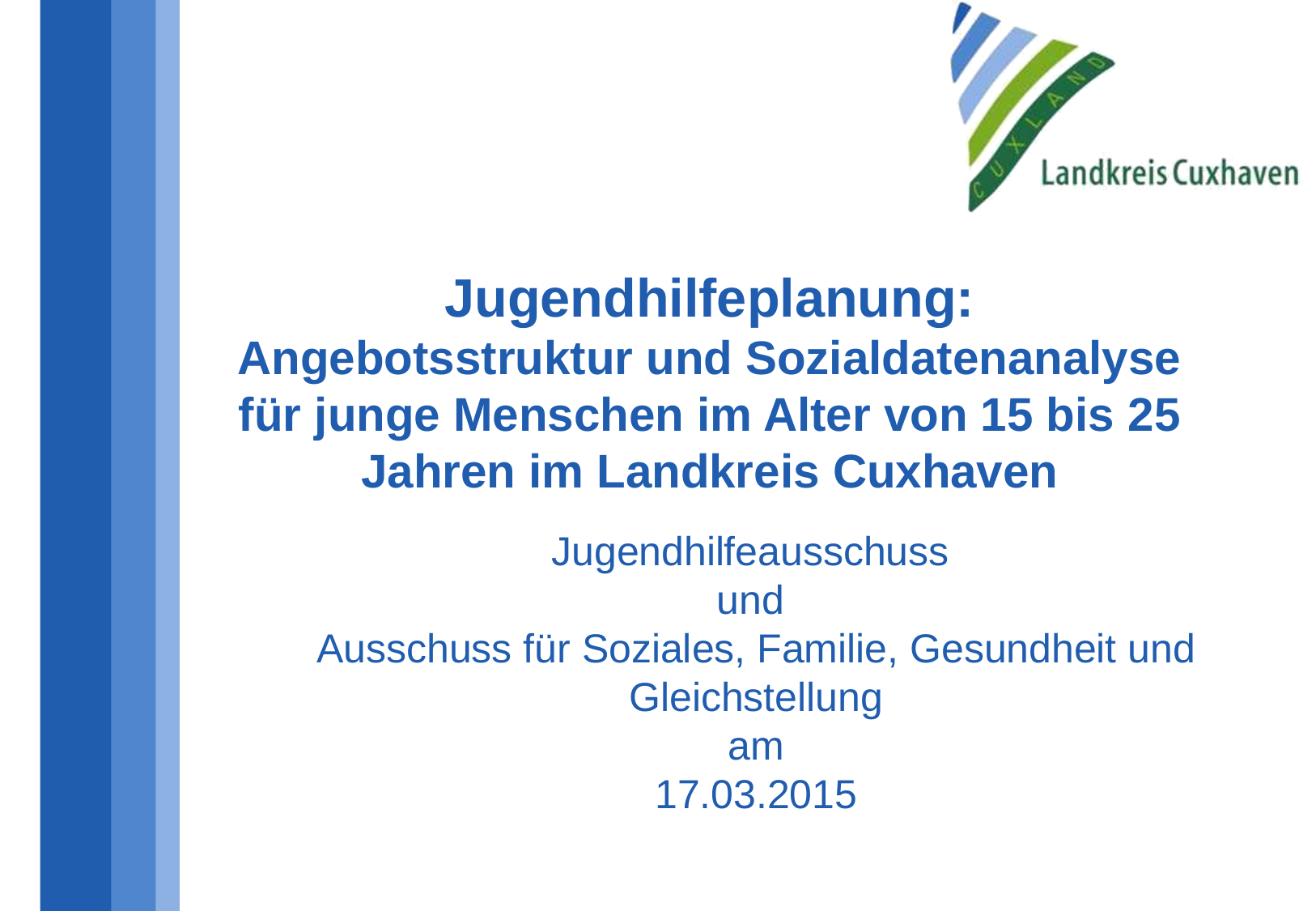

# Jugendhilfeplanung: Angebotsstruktur und Sozialdatenanalyse für junge Menschen im Alter von 15 bis 25 Jahren im Landkreis Cuxhaven

Jugendhilfeausschuss
und
Ausschuss für Soziales, Familie, Gesundheit und Gleichstellung
am
17.03.2015